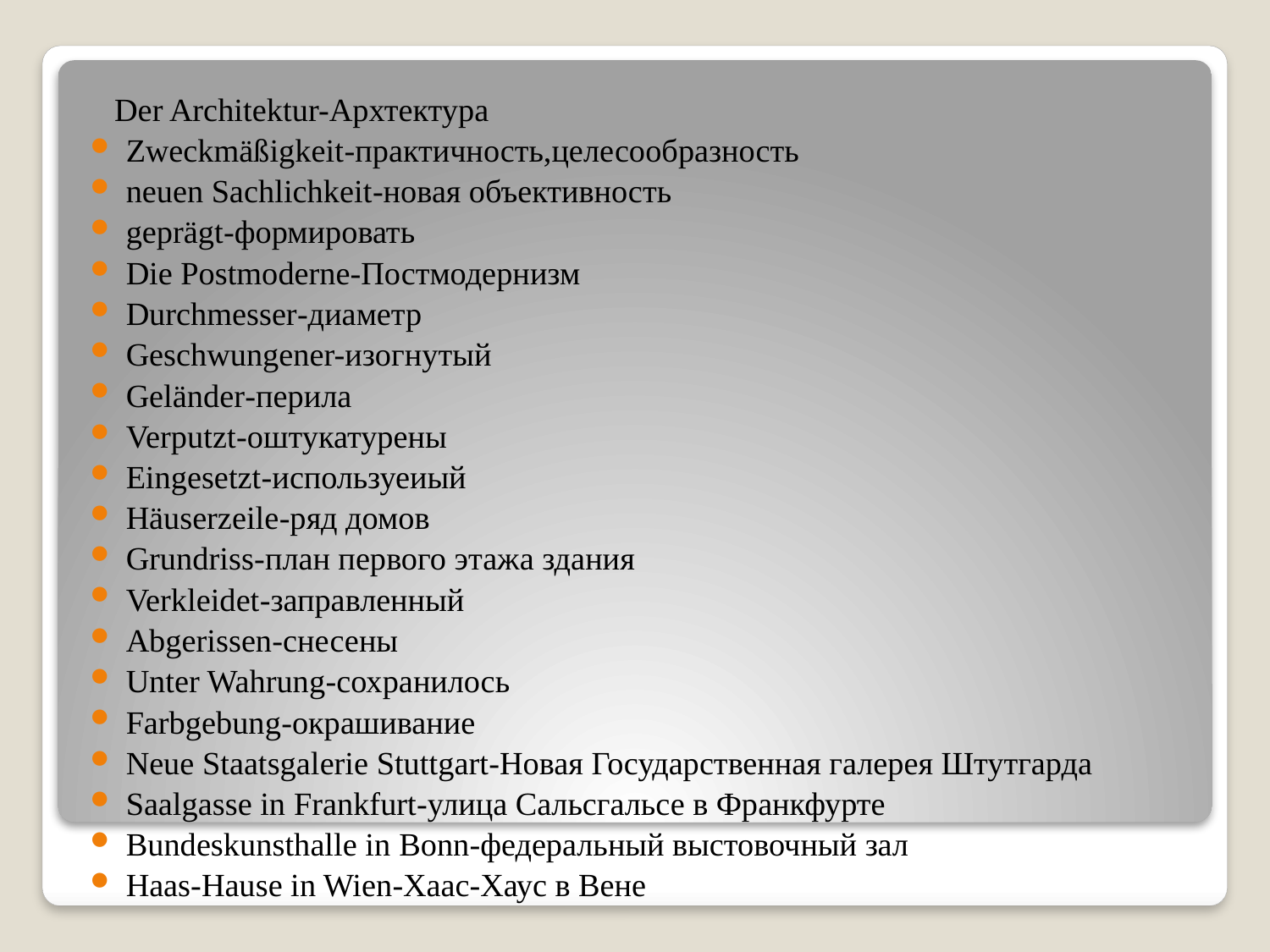

Der Architektur-Архтектура
Zweckmäßigkeit-практичность,целесообразность
neuen Sachlichkeit-новая объективность
geprägt-формировать
Die Postmoderne-Постмодернизм
Durchmesser-диаметр
Geschwungener-изогнутый
Geländer-перила
Verputzt-оштукатурены
Eingesetzt-используеиый
Häuserzeile-ряд домов
Grundriss-план первого этажа здания
Verkleidet-заправленный
Abgerissen-снесены
Unter Wahrung-сохранилось
Farbgebung-окрашивание
Neue Staatsgalerie Stuttgart-Новая Государственная галерея Штутгарда
Saalgasse in Frankfurt-улица Сальсгальсе в Франкфурте
Bundeskunsthalle in Bonn-федеральный выстовочный зал
Haas-Hause in Wien-Хаас-Хаус в Вене

#